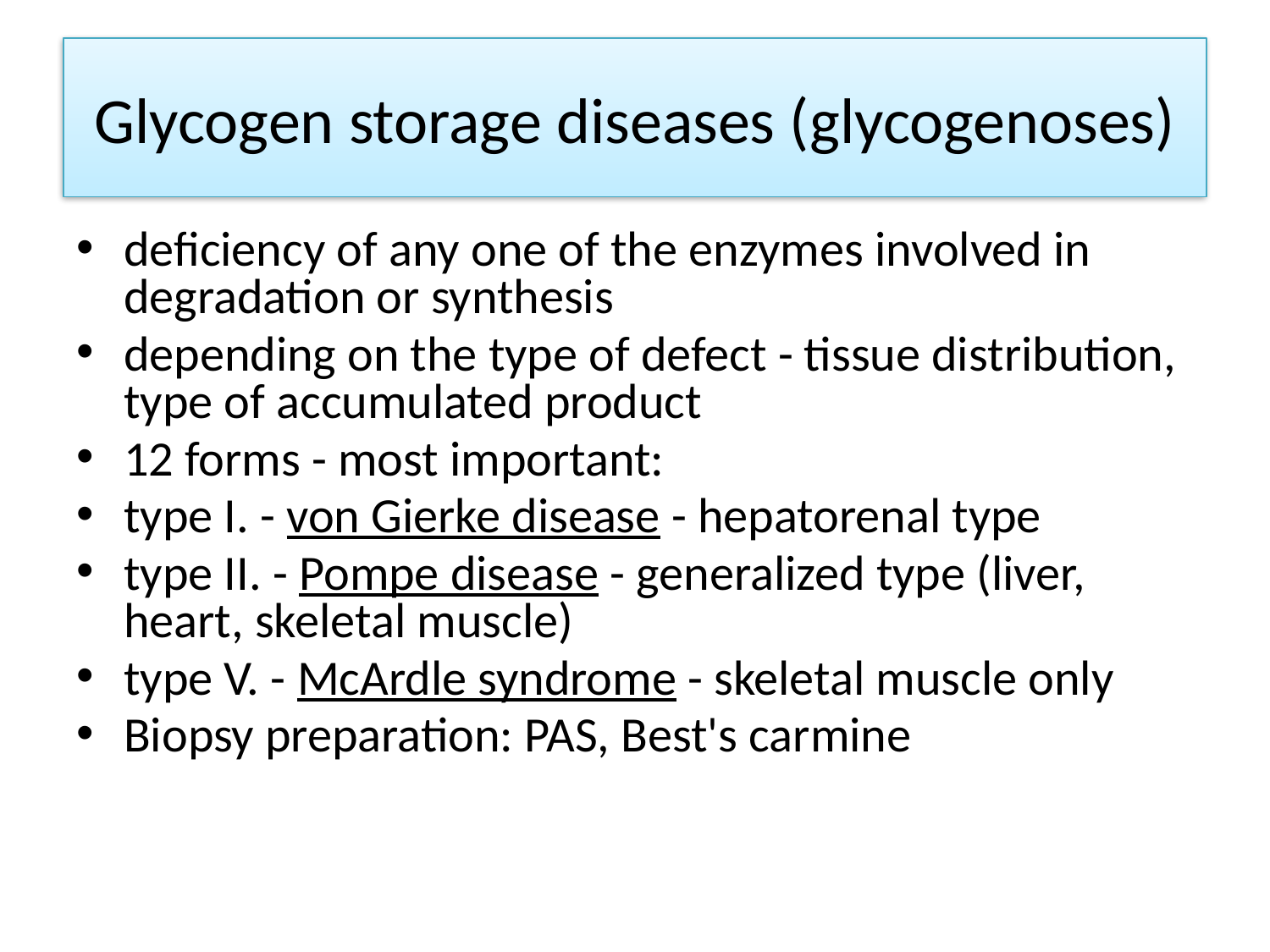

# Glycogen storage diseases (glycogenoses)
deficiency of any one of the enzymes involved in degradation or synthesis
depending on the type of defect - tissue distribution, type of accumulated product
12 forms - most important:
type I. - von Gierke disease - hepatorenal type
type II. - Pompe disease - generalized type (liver, heart, skeletal muscle)
type V. - McArdle syndrome - skeletal muscle only
Biopsy preparation: PAS, Best's carmine